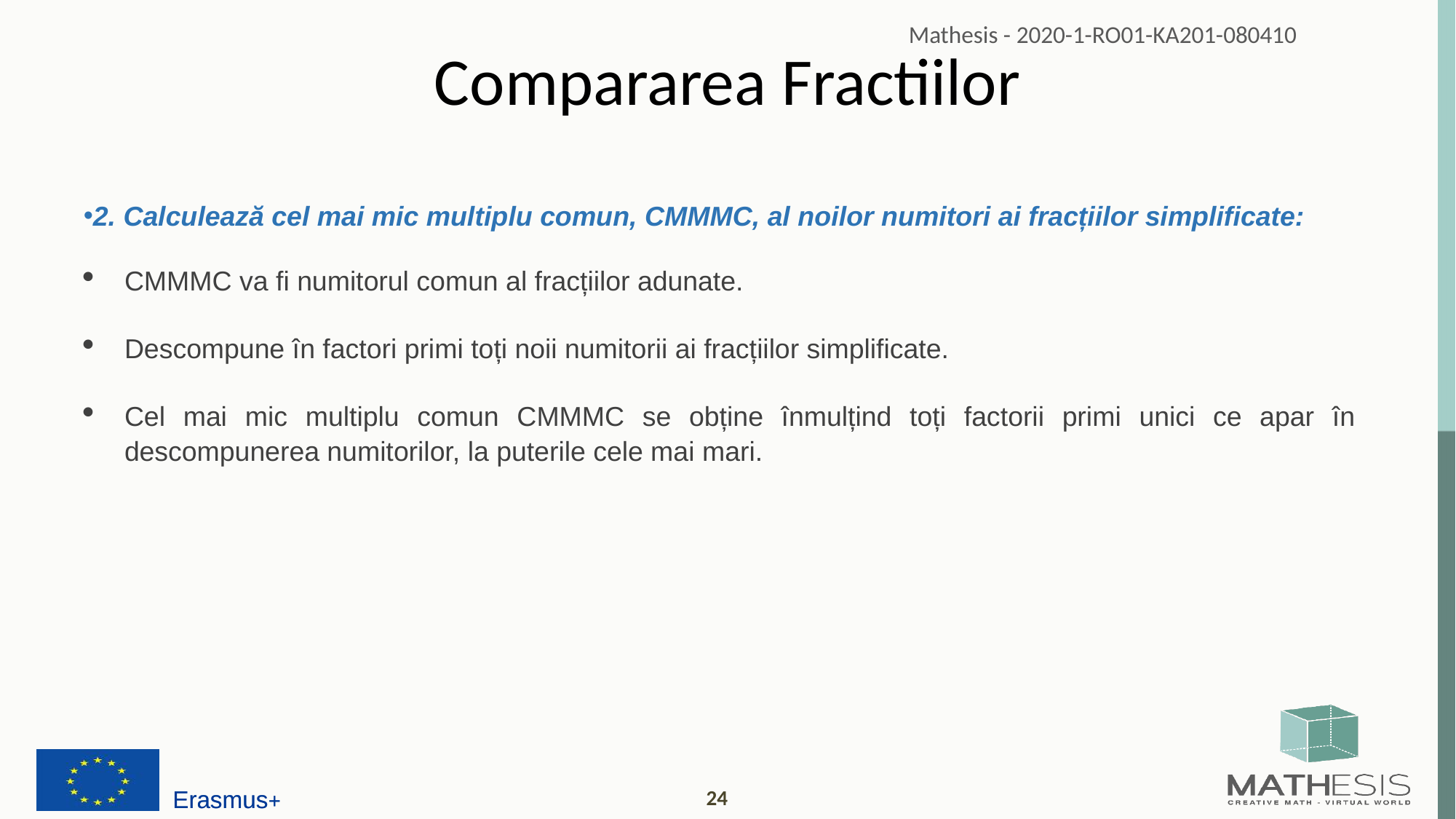

# Compararea Fractiilor
2. Calculează cel mai mic multiplu comun, CMMMC, al noilor numitori ai fracțiilor simplificate:
CMMMC va fi numitorul comun al fracțiilor adunate.
Descompune în factori primi toți noii numitorii ai fracțiilor simplificate.
Cel mai mic multiplu comun CMMMC se obține înmulțind toți factorii primi unici ce apar în descompunerea numitorilor, la puterile cele mai mari.